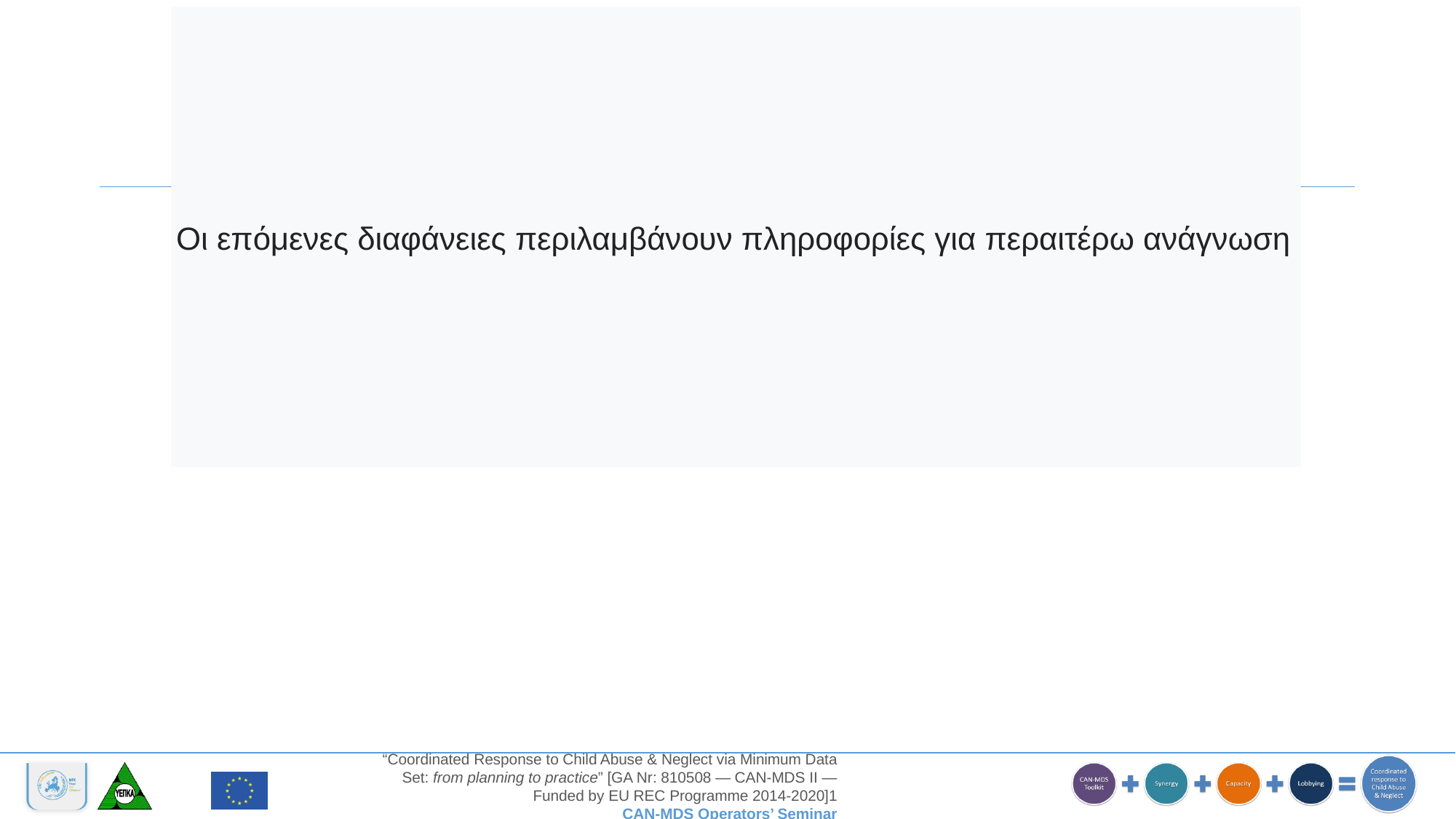

Οι επόμενες διαφάνειες περιλαμβάνουν πληροφορίες για περαιτέρω ανάγνωση